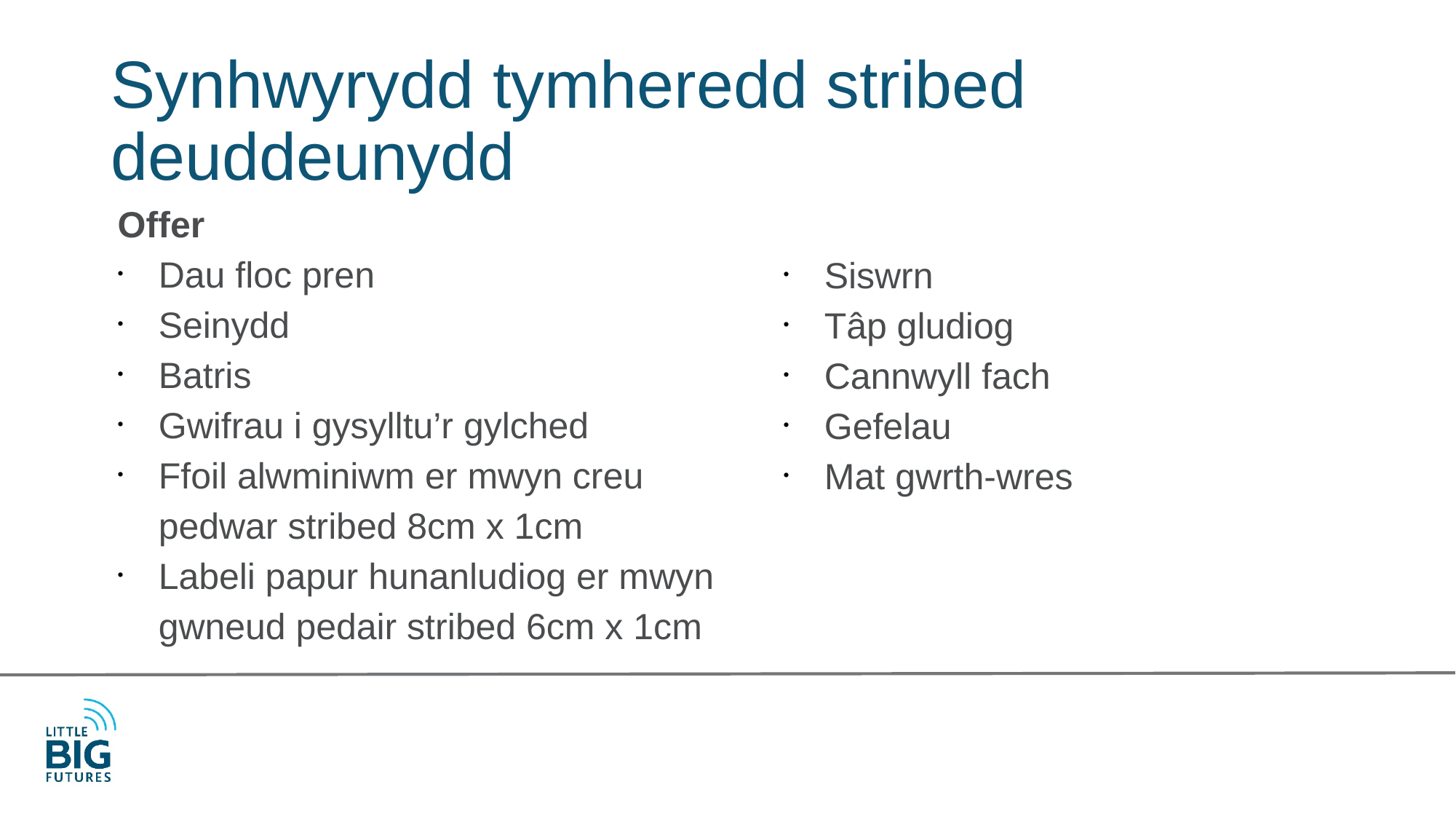

# Synhwyrydd tymheredd stribed deuddeunydd
Offer
Dau floc pren
Seinydd
Batris
Gwifrau i gysylltu’r gylched
Ffoil alwminiwm er mwyn creu pedwar stribed 8cm x 1cm
Labeli papur hunanludiog er mwyn gwneud pedair stribed 6cm x 1cm
Siswrn
Tâp gludiog
Cannwyll fach
Gefelau
Mat gwrth-wres